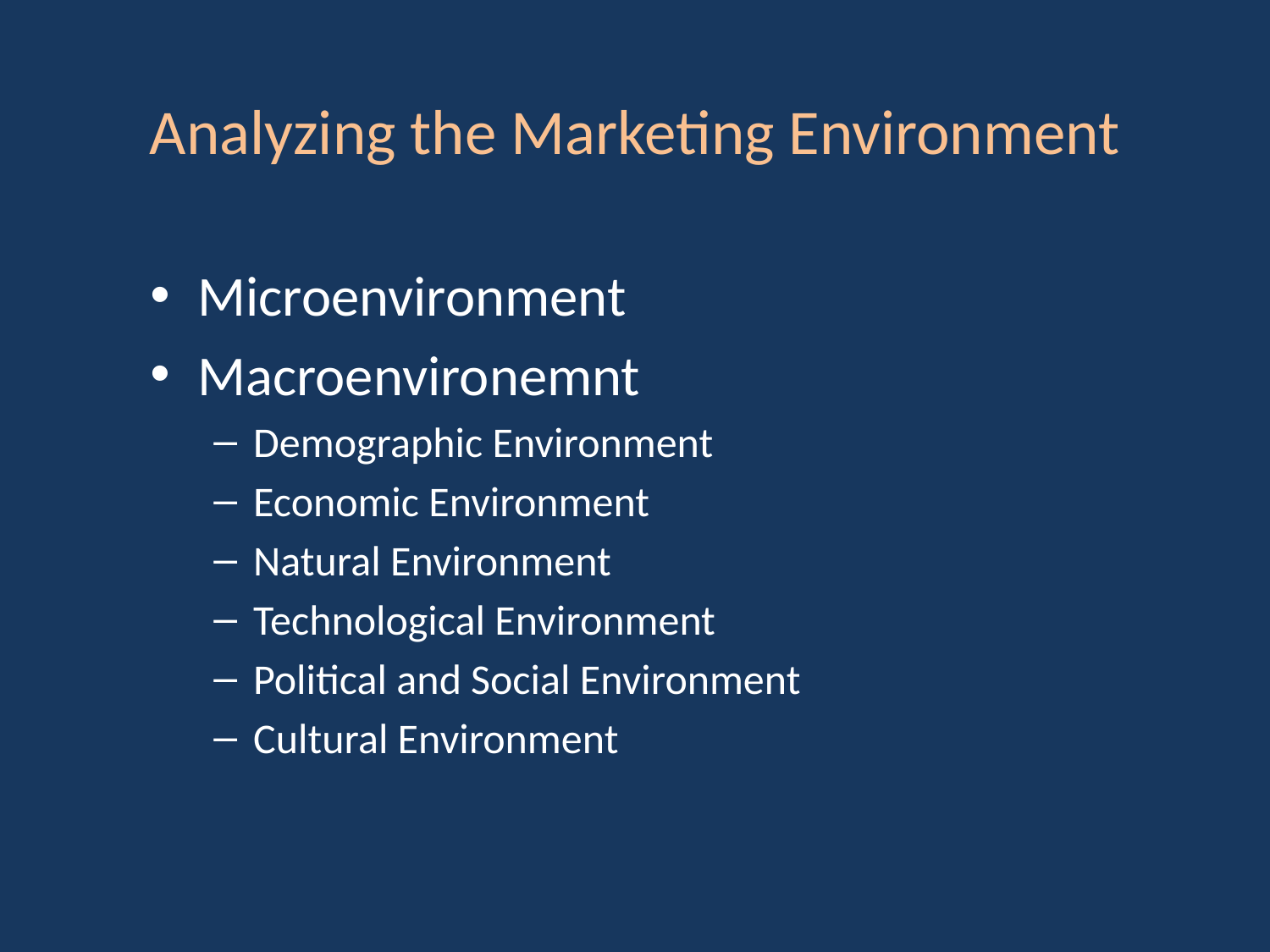

Analyzing the Marketing Environment
Microenvironment
Macroenvironemnt
Demographic Environment
Economic Environment
Natural Environment
Technological Environment
Political and Social Environment
Cultural Environment